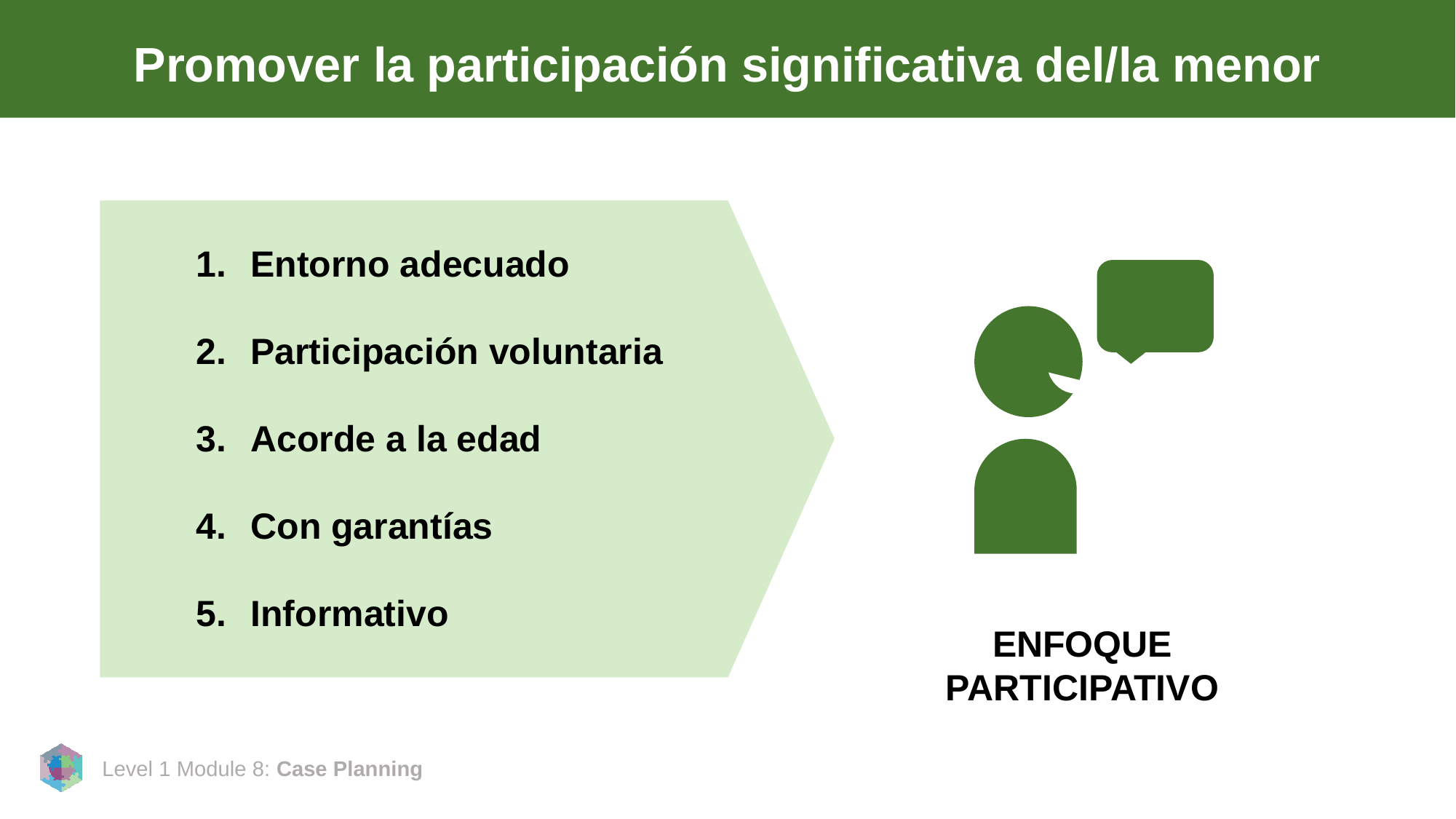

# Promover la participación significativa del/la menor

Entorno adecuado

Participación voluntaria
Acorde a la edad
Con garantías
Informativo

ENFOQUE PARTICIPATIVO